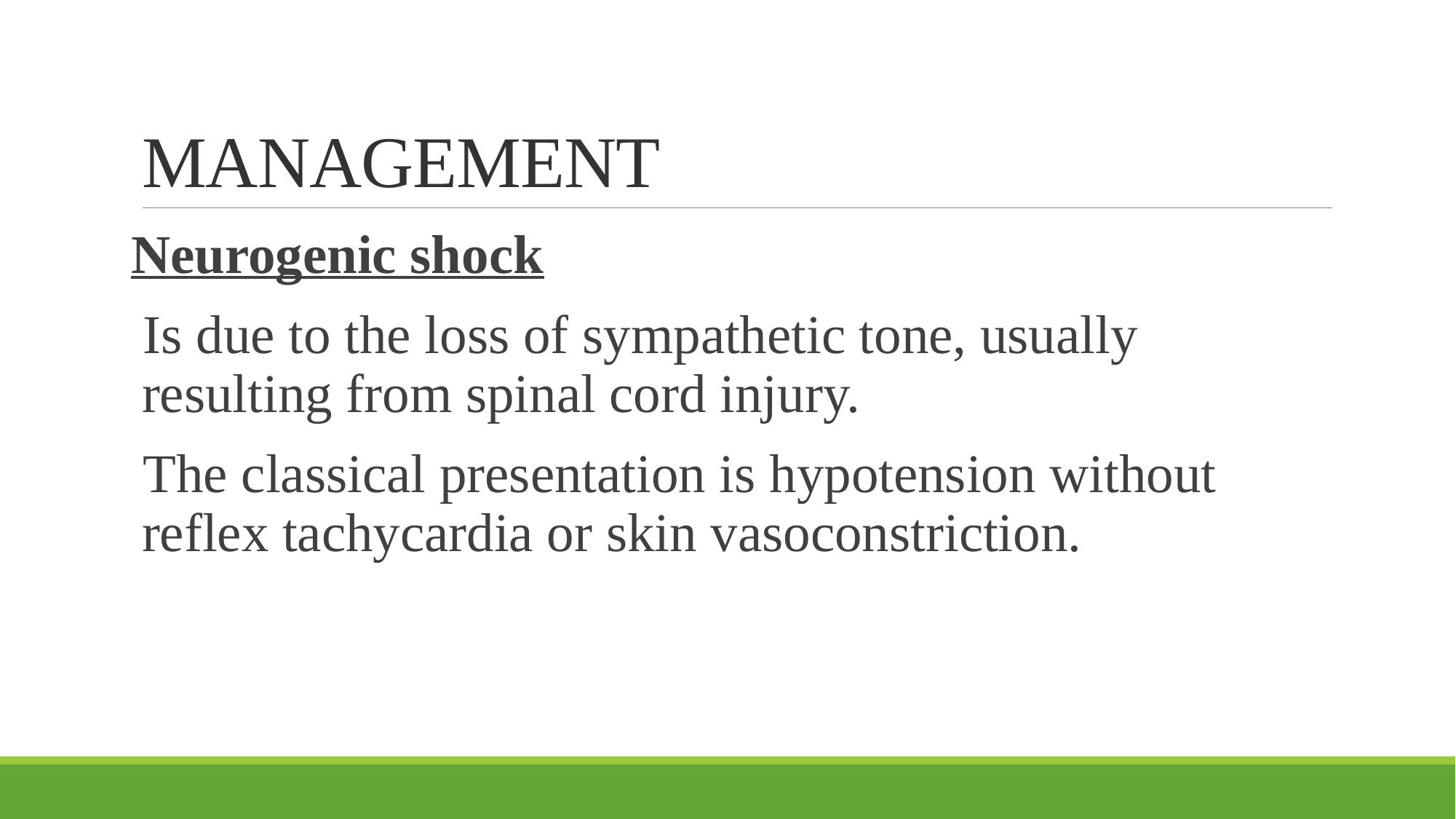

# MANAGEMENT
Neurogenic shock
Is due to the loss of sympathetic tone, usually resulting from spinal cord injury.
The classical presentation is hypotension without reflex tachycardia or skin vasoconstriction.